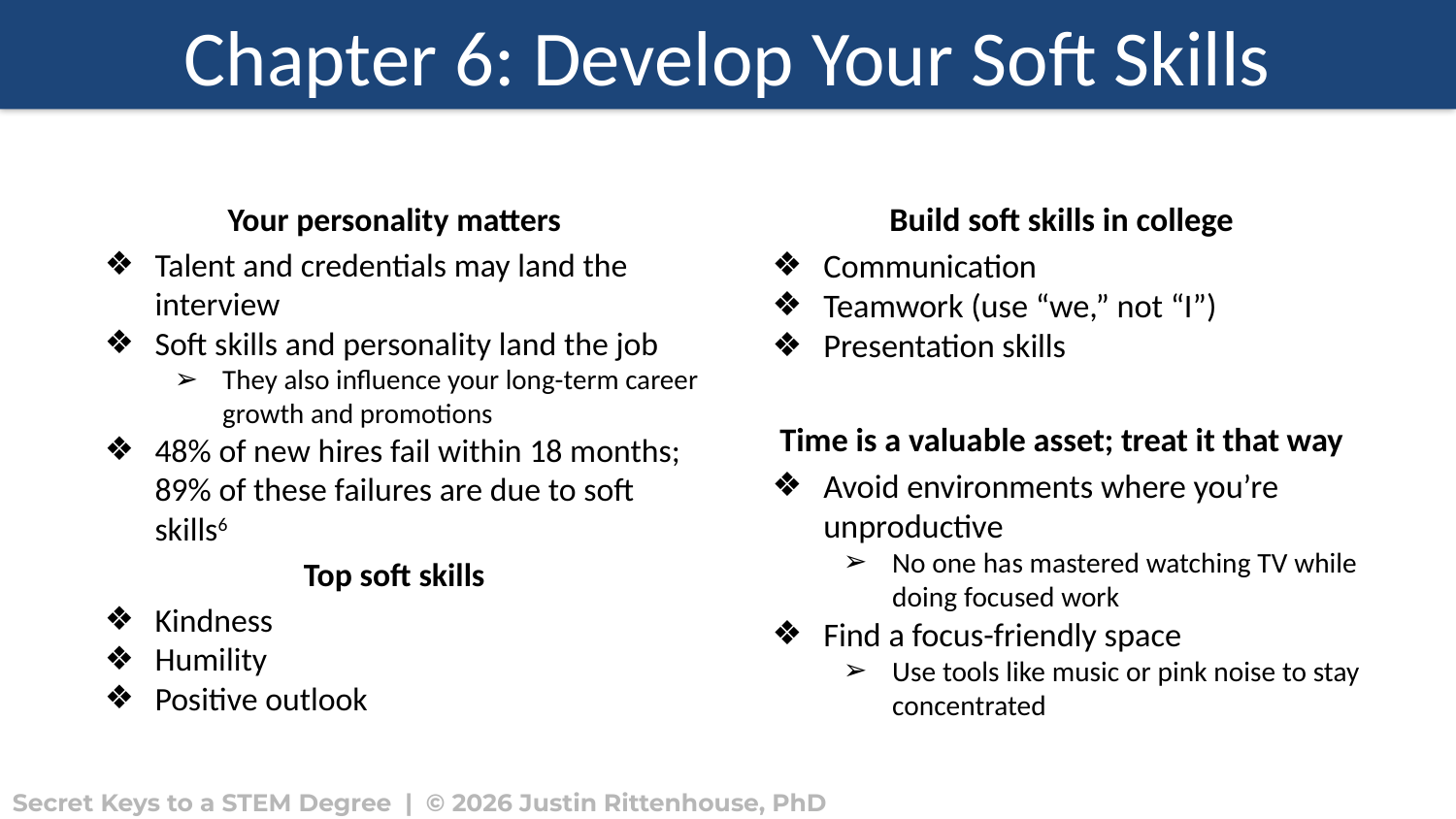

# Chapter 6: Develop Your Soft Skills
Your personality matters
Talent and credentials may land the interview
Soft skills and personality land the job
They also influence your long-term career growth and promotions
48% of new hires fail within 18 months; 89% of these failures are due to soft skills6
Top soft skills
Kindness
Humility
Positive outlook
Build soft skills in college
Communication
Teamwork (use “we,” not “I”)
Presentation skills

Time is a valuable asset; treat it that way
Avoid environments where you’re unproductive
No one has mastered watching TV while doing focused work
Find a focus-friendly space
Use tools like music or pink noise to stay concentrated